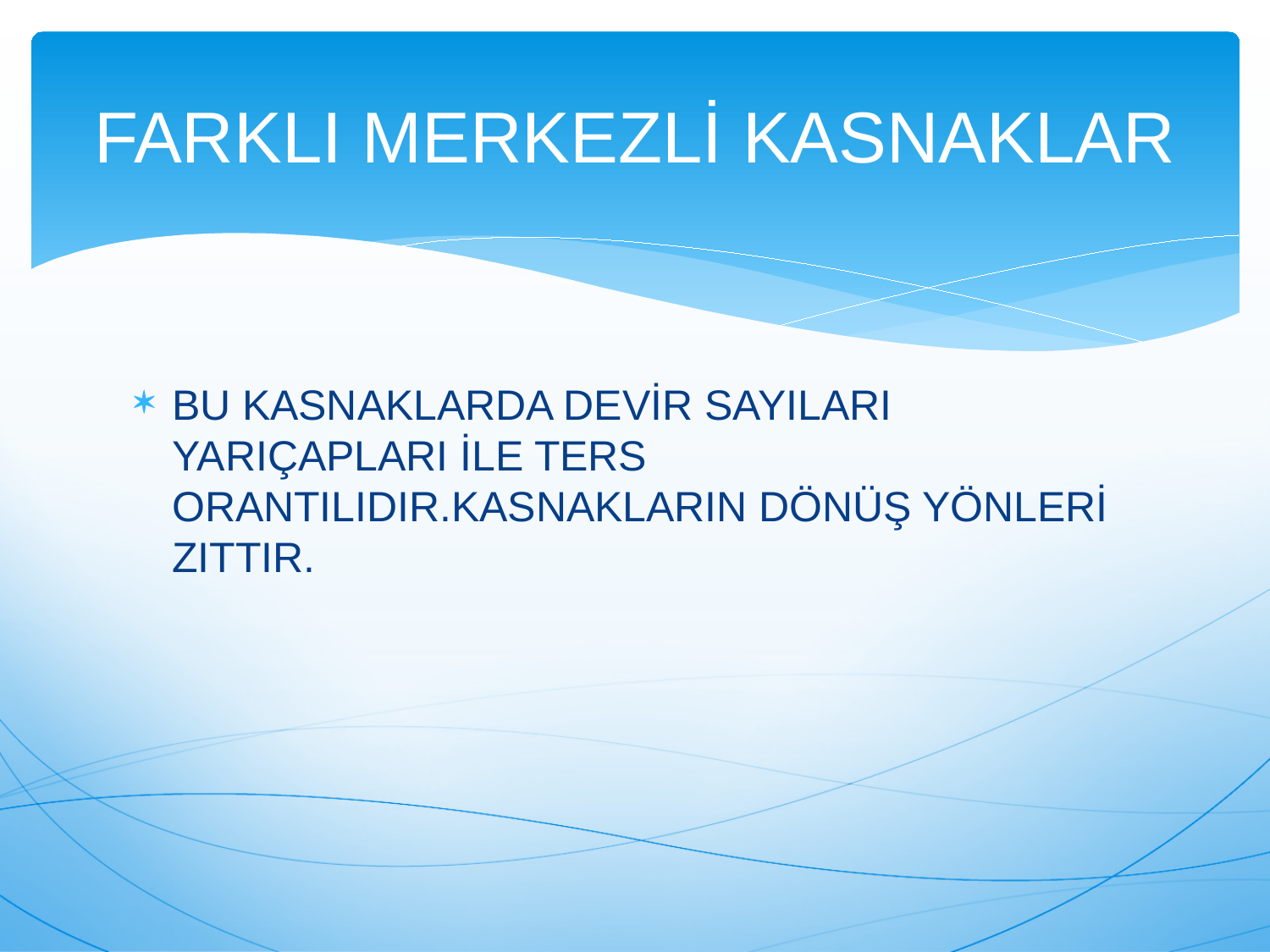

# FARKLI MERKEZLİ KASNAKLAR
BU KASNAKLARDA DEVİR SAYILARI YARIÇAPLARI İLE TERS ORANTILIDIR.KASNAKLARIN DÖNÜŞ YÖNLERİ ZITTIR.